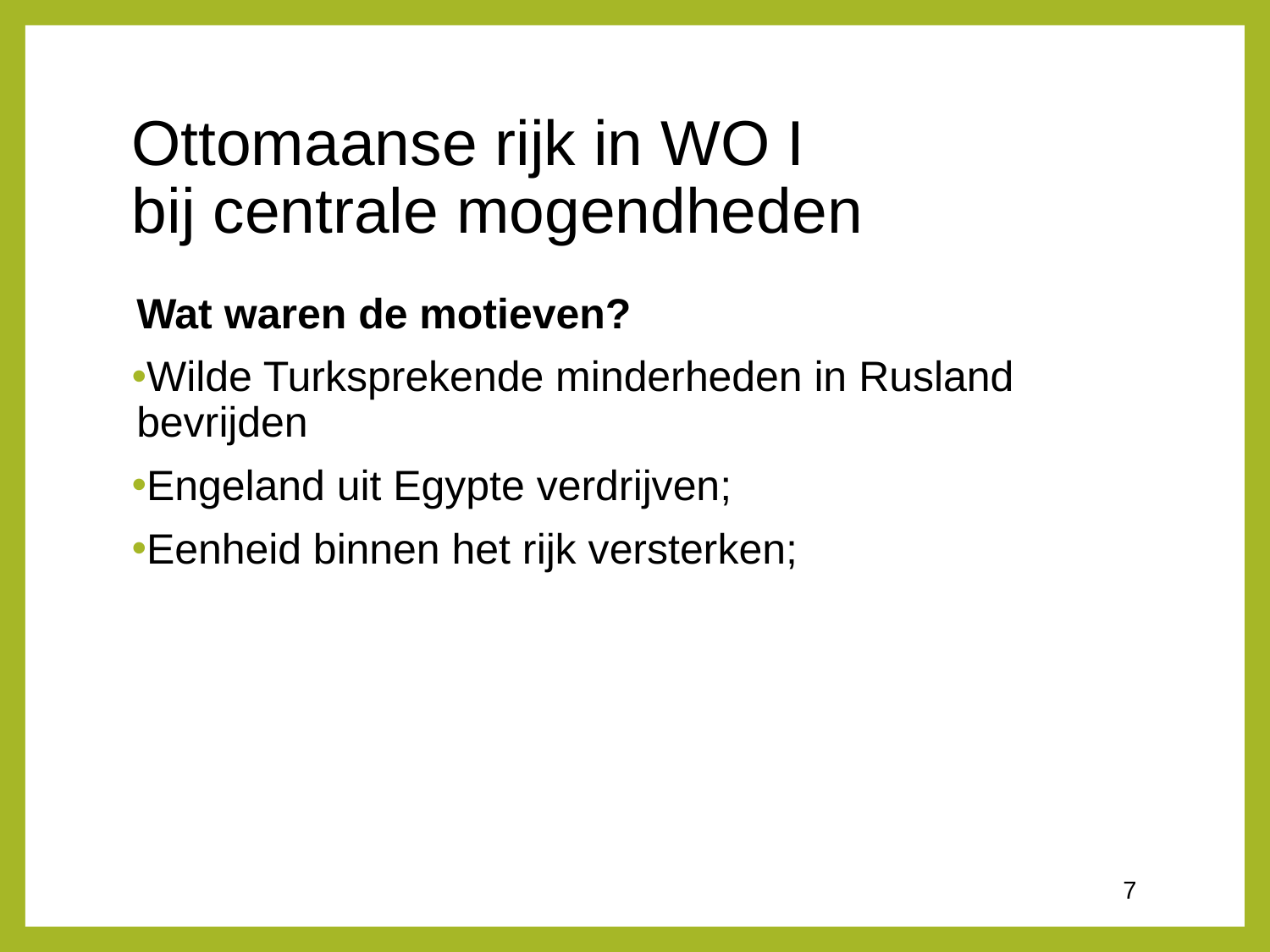

# Ottomaanse rijk in WO I bij centrale mogendheden
Wat waren de motieven?
Wilde Turksprekende minderheden in Rusland bevrijden
Engeland uit Egypte verdrijven;
Eenheid binnen het rijk versterken;
7